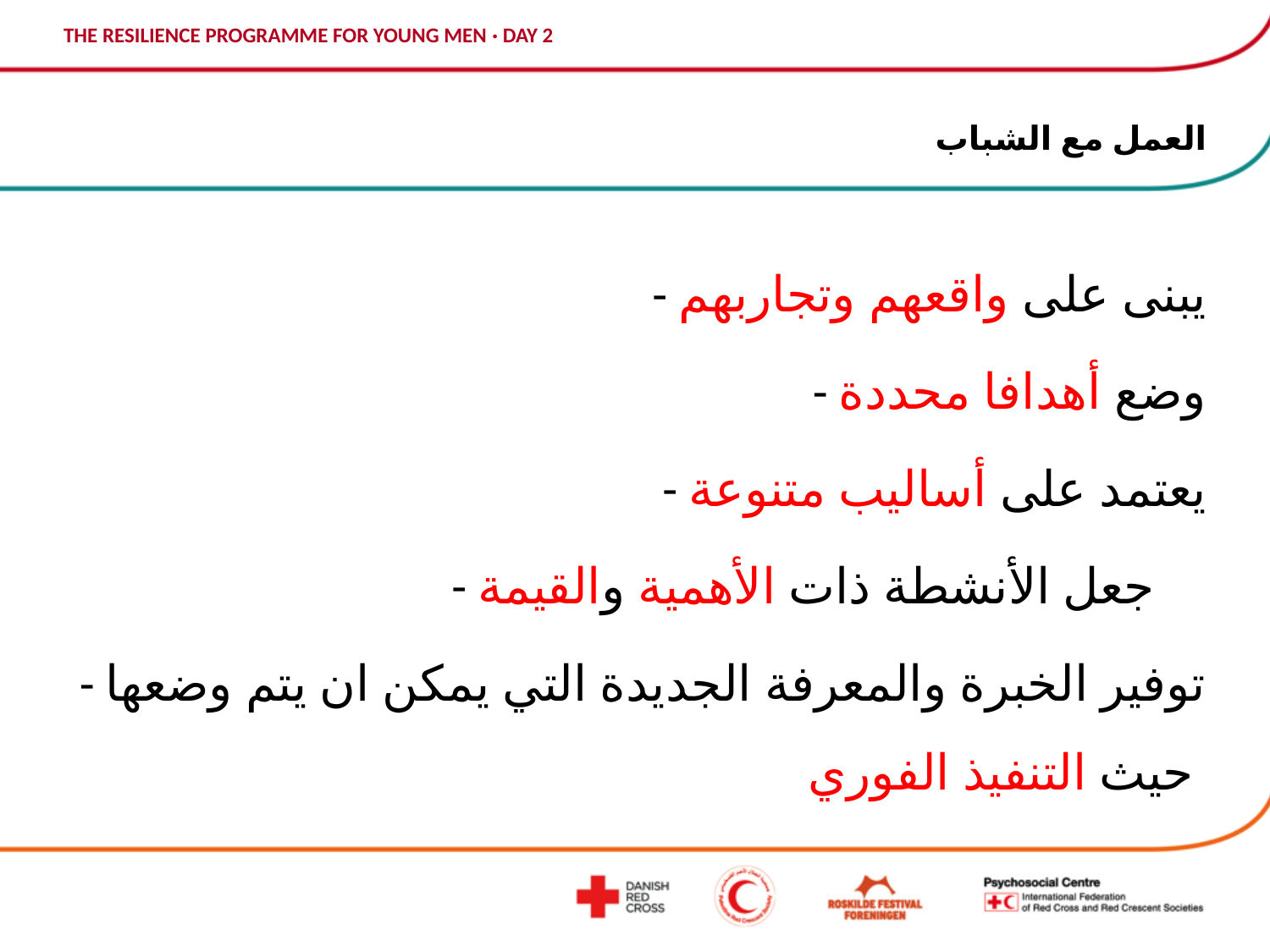

# العمل مع الشباب
- يبنى على واقعهم وتجاربهم
 - وضع أهدافا محددة
 - يعتمد على أساليب متنوعة
- جعل الأنشطة ذات الأهمية والقيمة
- توفير الخبرة والمعرفة الجديدة التي يمكن ان يتم وضعها حيث التنفيذ الفوري